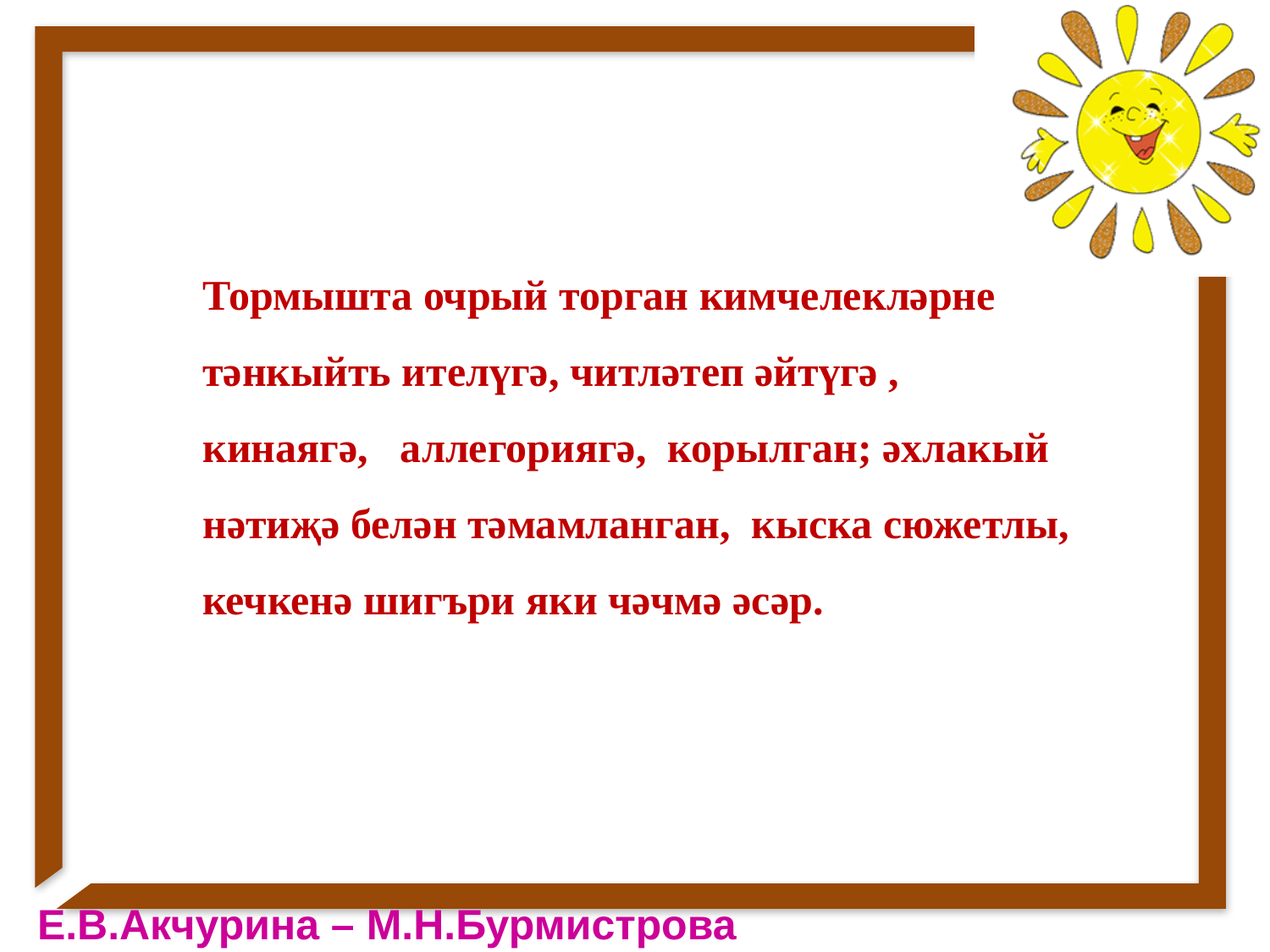

Тормышта очрый торган кимчелекләрне тәнкыйть ителүгә, читләтеп әйтүгә , кинаягә,   аллегориягә,  корылган; әхлакый нәтиҗә белән тәмамланган,  кыска сюжетлы, кечкенә шигъри яки чәчмә әсәр.